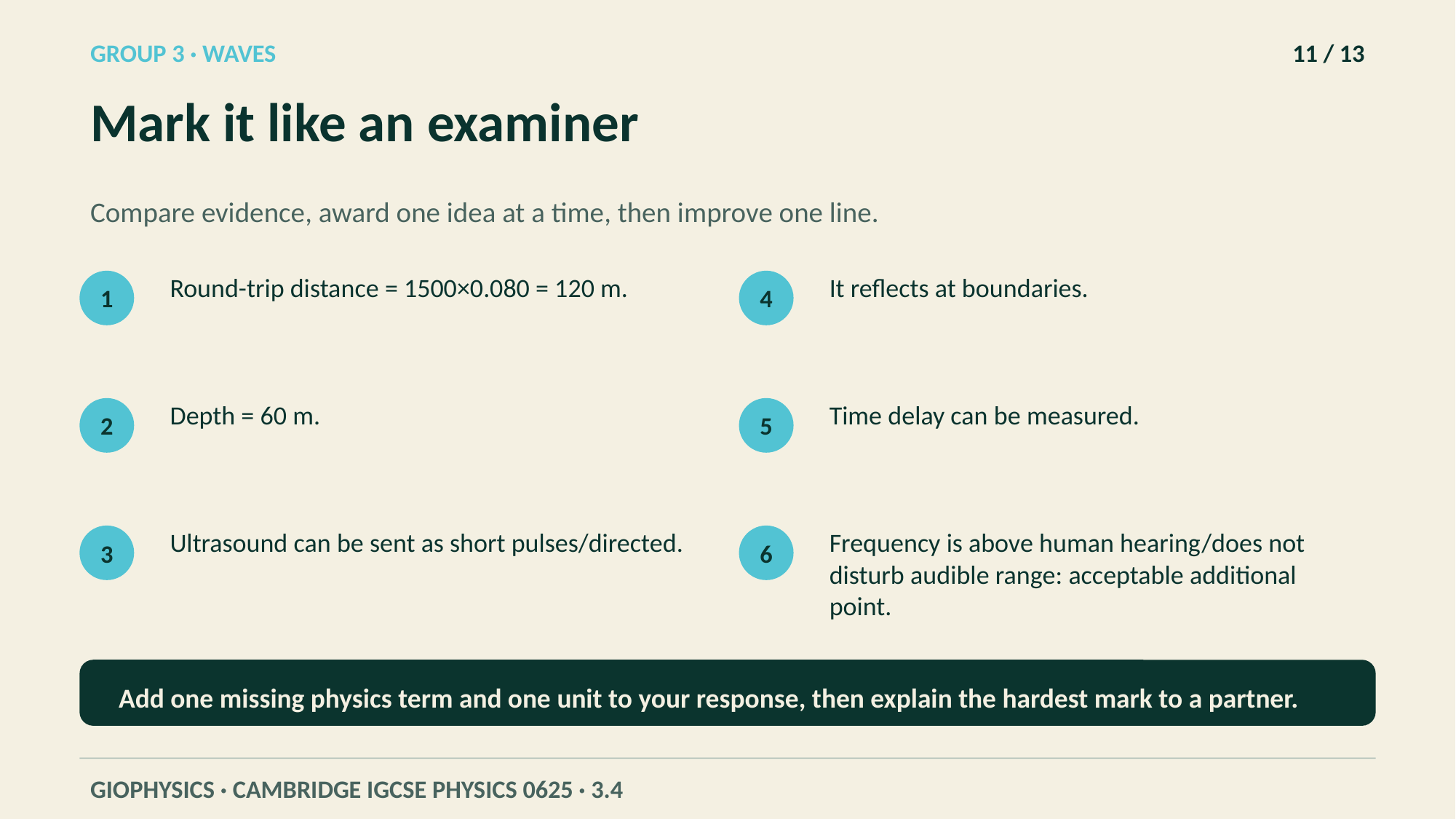

GROUP 3 · WAVES
11 / 13
Mark it like an examiner
Compare evidence, award one idea at a time, then improve one line.
Round-trip distance = 1500×0.080 = 120 m.
It reflects at boundaries.

1
4
Depth = 60 m.
Time delay can be measured.

2
5
Ultrasound can be sent as short pulses/directed.
Frequency is above human hearing/does not disturb audible range: acceptable additional point.

3
6

Add one missing physics term and one unit to your response, then explain the hardest mark to a partner.

GIOPHYSICS · CAMBRIDGE IGCSE PHYSICS 0625 · 3.4